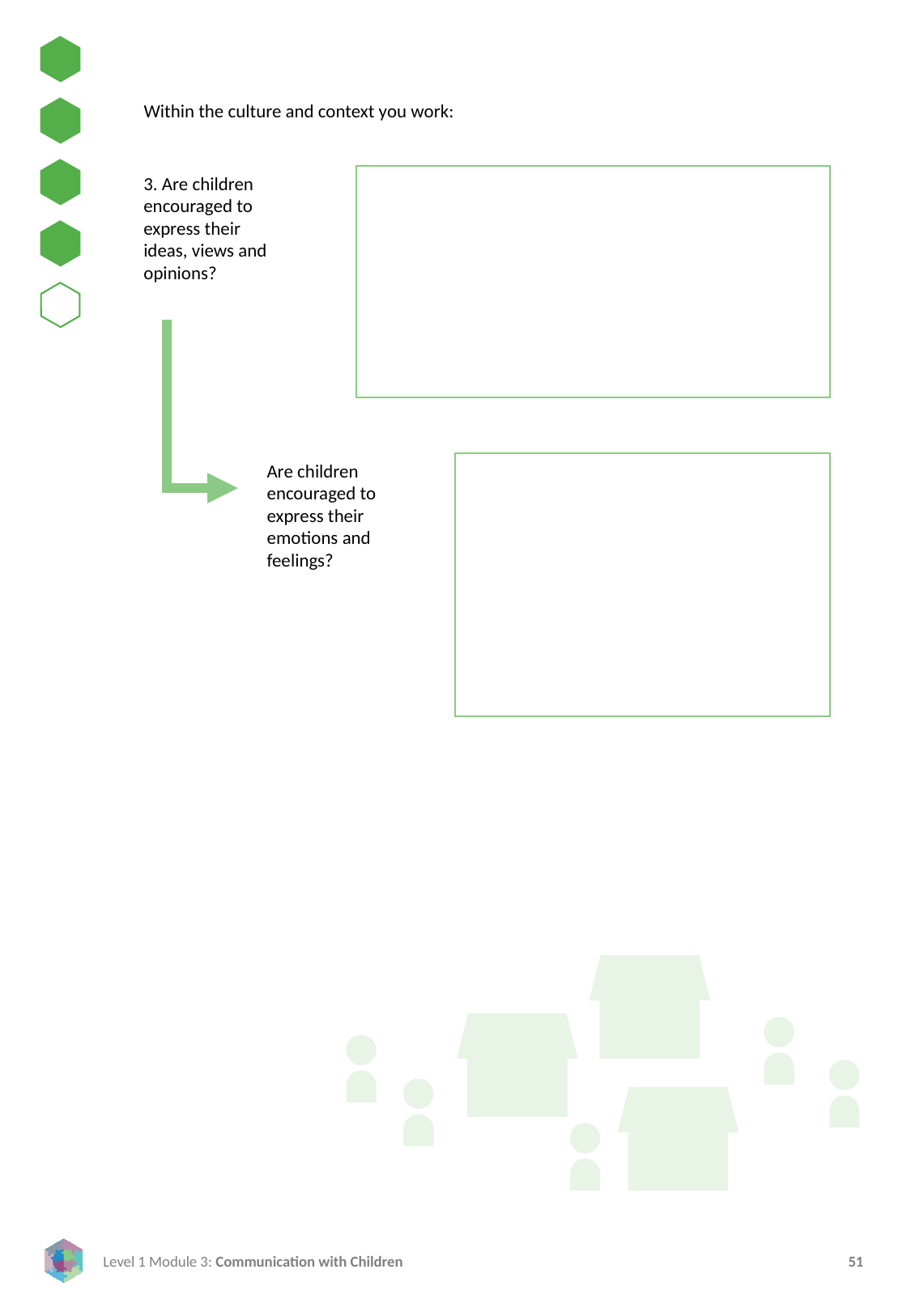

Within the culture and context you work:

3. Are children encouraged to express their ideas, views and opinions?

Are children encouraged to express their emotions and feelings?